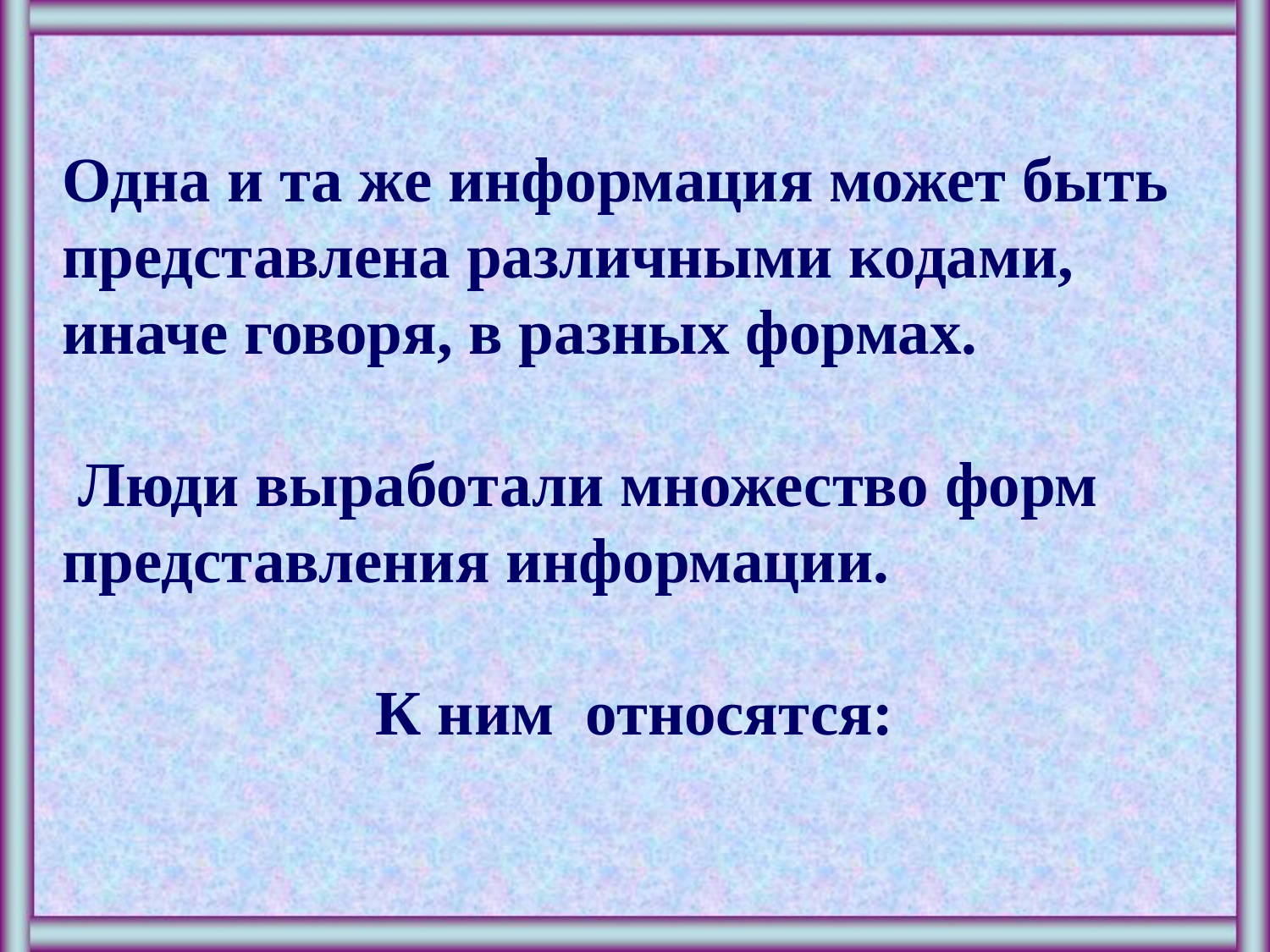

Одна и та же информация может быть представлена различными кодами, иначе говоря, в разных формах.

 Люди выработали множество форм представления информации.

К ним  относятся: